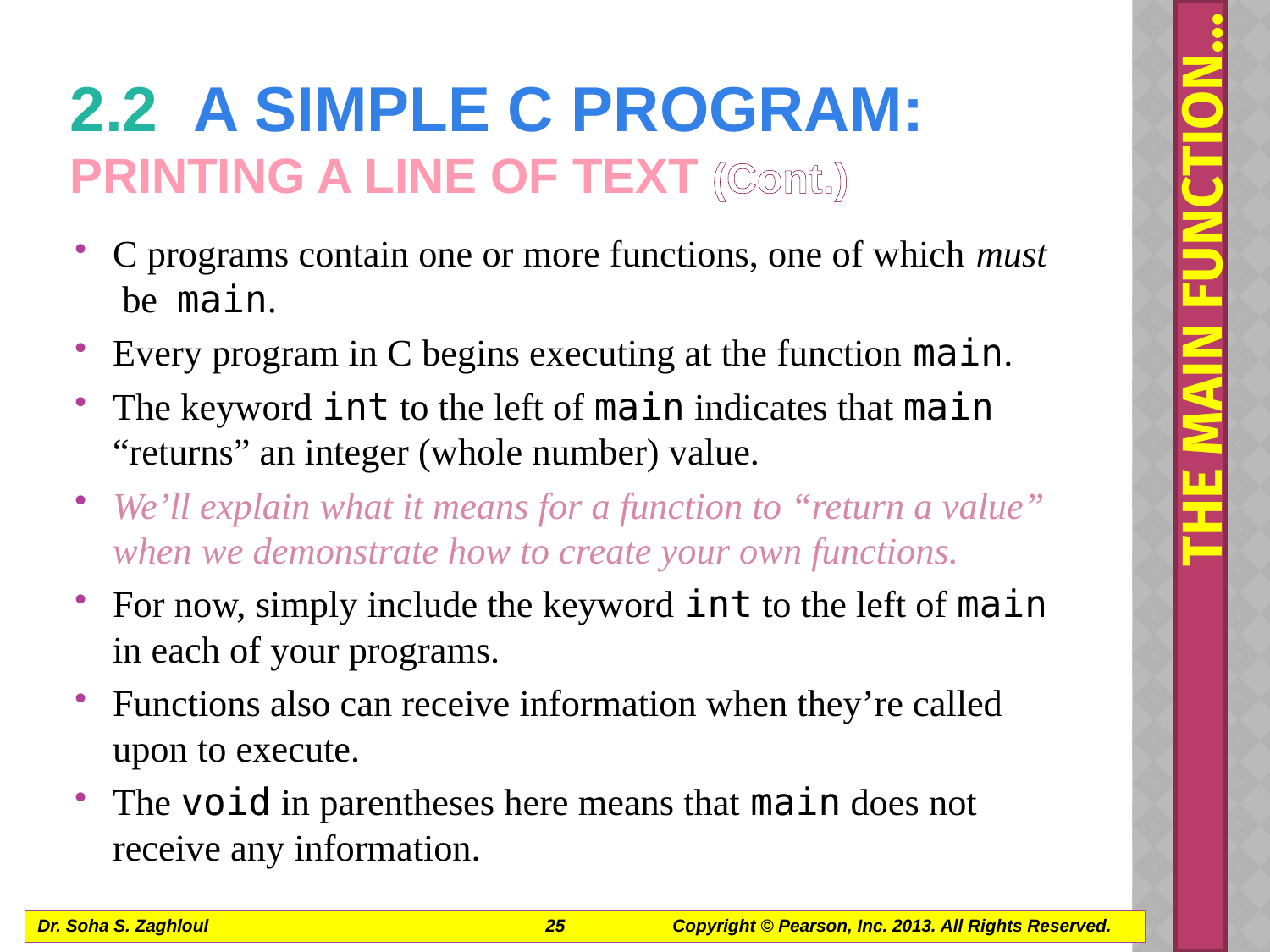

The Main Function…
# 2.2  A Simple C Program: Printing a Line of Text (Cont.)
C programs contain one or more functions, one of which must  be  main.
Every program in C begins executing at the function main.
The keyword int to the left of main indicates that main “returns” an integer (whole number) value.
We’ll explain what it means for a function to “return a value” when we demonstrate how to create your own functions.
For now, simply include the keyword int to the left of main in each of your programs.
Functions also can receive information when they’re called upon to execute.
The void in parentheses here means that main does not receive any information.
Dr. Soha S. Zaghloul			25	Copyright © Pearson, Inc. 2013. All Rights Reserved.
©1992-2013 by Pearson Education, Inc. All Rights Reserved.